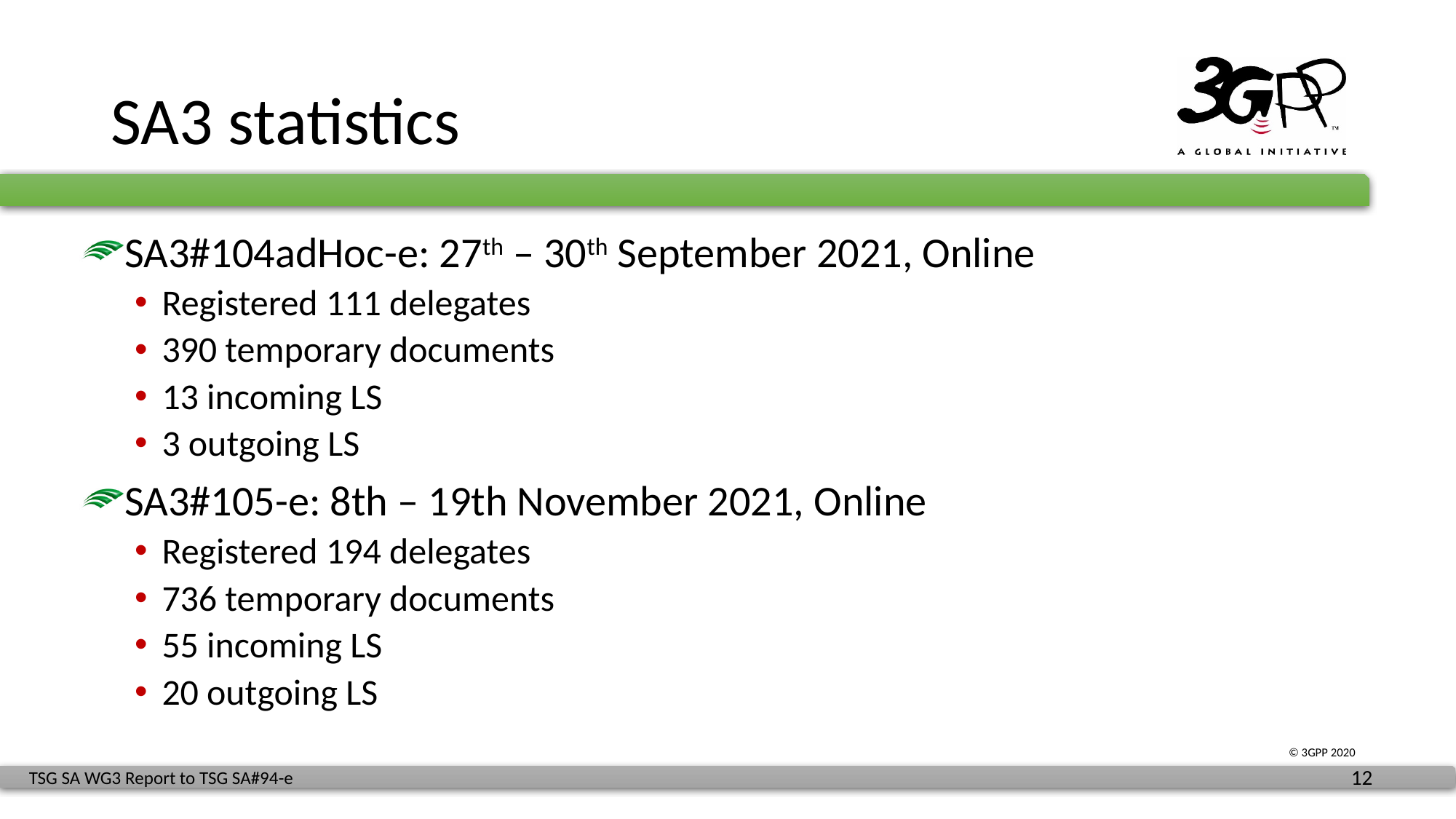

# SA3 statistics
SA3#104adHoc-e: 27th – 30th September 2021, Online
Registered 111 delegates
390 temporary documents
13 incoming LS
3 outgoing LS
SA3#105-e: 8th – 19th November 2021, Online
Registered 194 delegates
736 temporary documents
55 incoming LS
20 outgoing LS